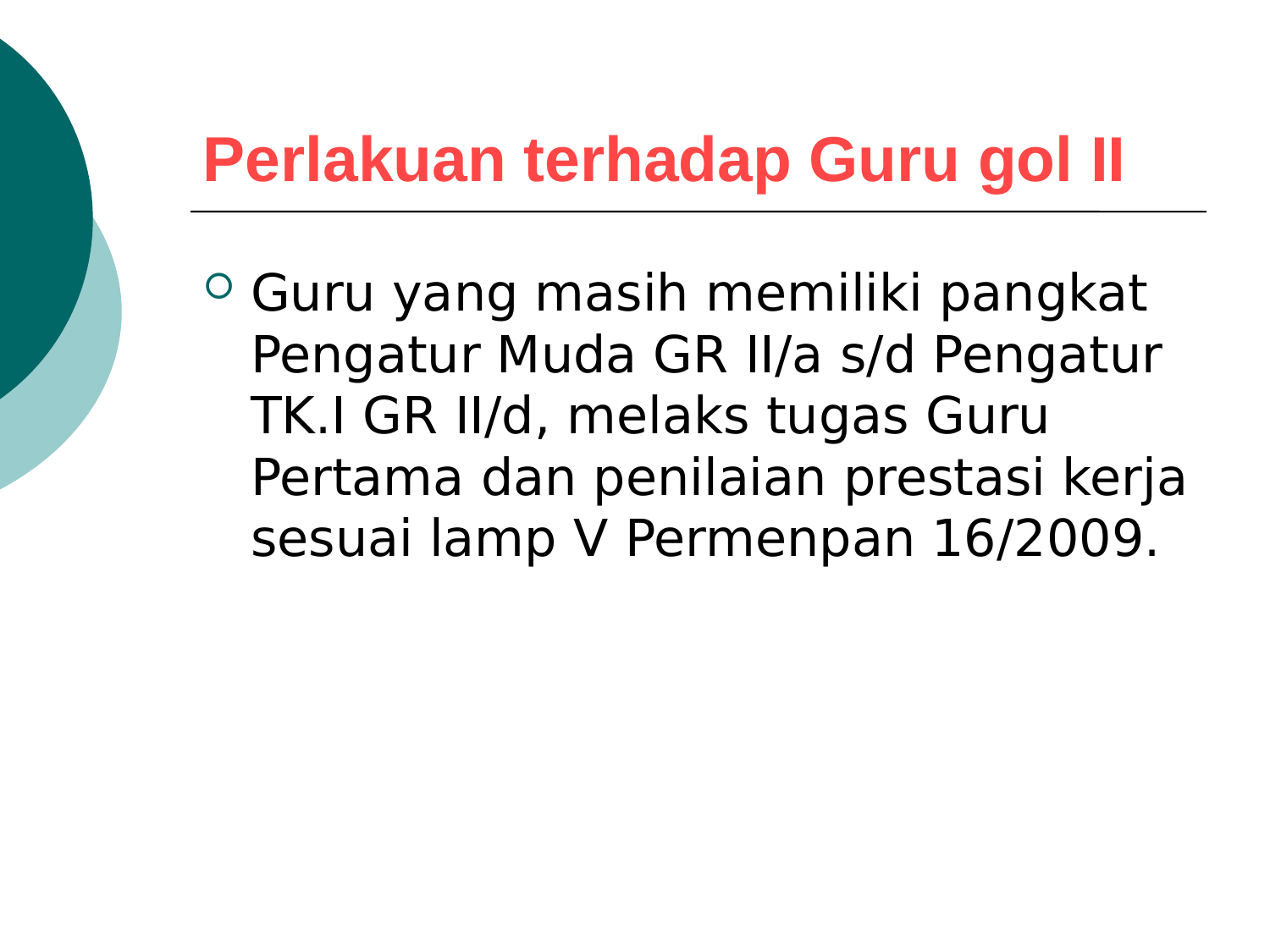

Perlakuan terhadap Guru gol II
Guru yang masih memiliki pangkat Pengatur Muda GR II/a s/d Pengatur TK.I GR II/d, melaks tugas Guru Pertama dan penilaian prestasi kerja sesuai lamp V Permenpan 16/2009.